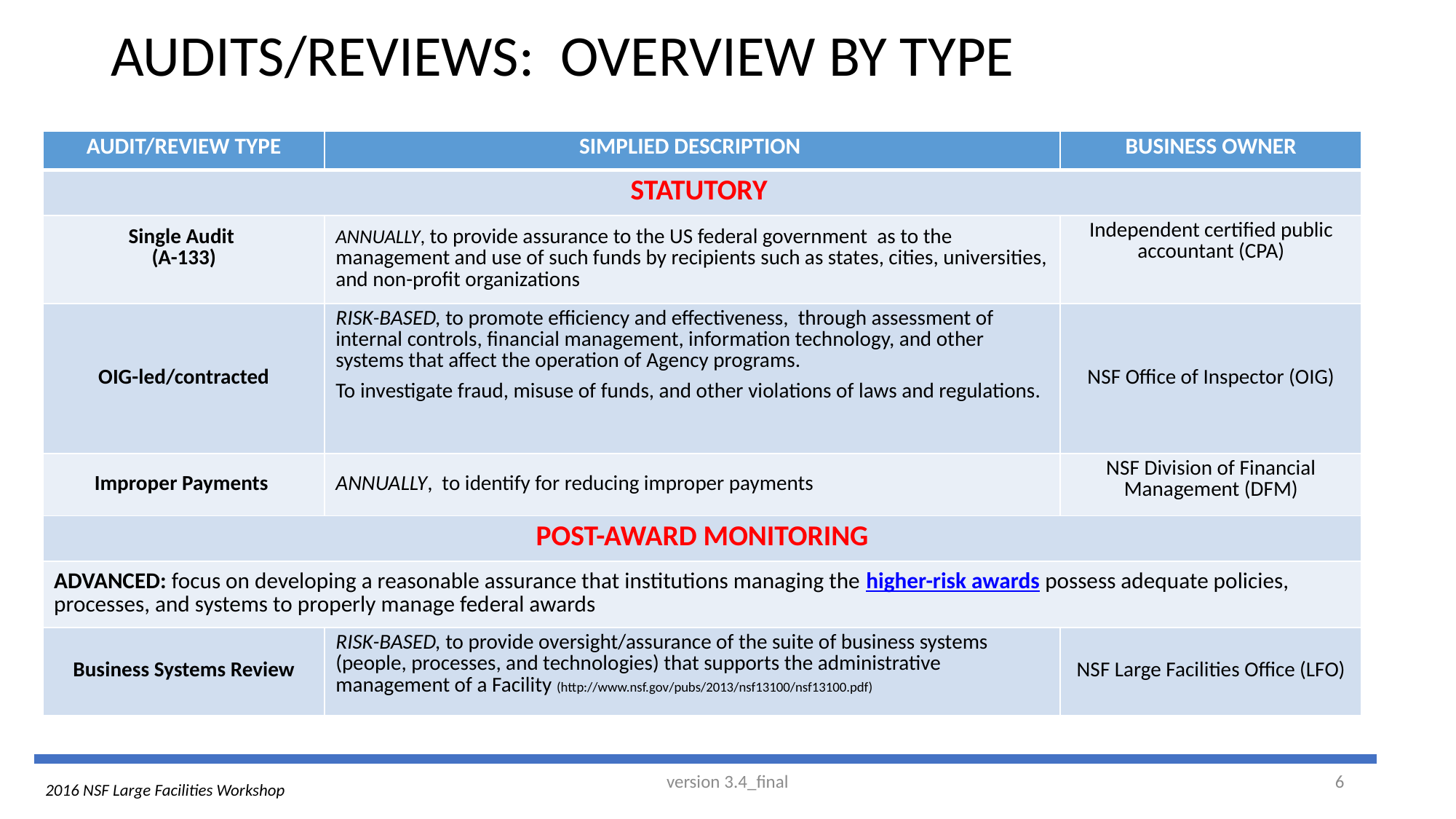

# AUDITS/REVIEWS:  OVERVIEW BY TYPE
| AUDIT/REVIEW TYPE | SIMPLIED DESCRIPTION | BUSINESS OWNER |
| --- | --- | --- |
| STATUTORY |  |  |
| Single Audit (A-133) | ANNUALLY, to provide assurance to the US federal government as to the management and use of such funds by recipients such as states, cities, universities, and non-profit organizations | Independent certified public accountant (CPA) |
| OIG-led/contracted | RISK-BASED, to promote efficiency and effectiveness, through assessment of internal controls, financial management, information technology, and other systems that affect the operation of Agency programs. To investigate fraud, misuse of funds, and other violations of laws and regulations. | NSF Office of Inspector (OIG) |
| Improper Payments | ANNUALLY, to identify for reducing improper payments | NSF Division of Financial Management (DFM) |
| POST-AWARD MONITORING |  |  |
| ADVANCED: focus on developing a reasonable assurance that institutions managing the higher-risk awards possess adequate policies, processes, and systems to properly manage federal awards |  |  |
| Business Systems Review | RISK-BASED, to provide oversight/assurance of the suite of business systems (people, processes, and technologies) that supports the administrative management of a Facility (http://www.nsf.gov/pubs/2013/nsf13100/nsf13100.pdf) | NSF Large Facilities Office (LFO) |
version 3.4_final
6
2016 NSF Large Facilities Workshop